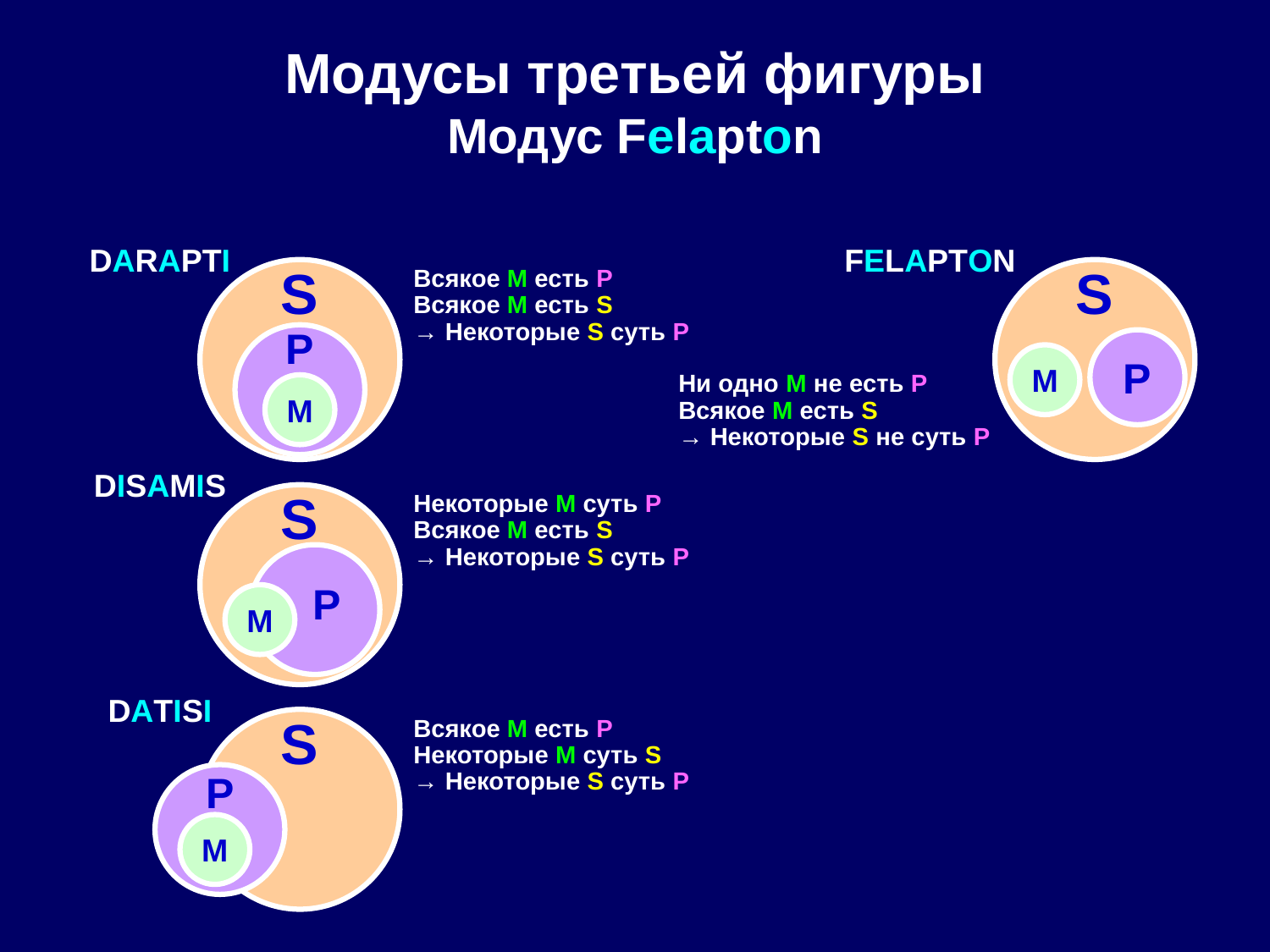

# Модусы третьей фигуры Модус Felapton
DARAPTI
FELAPTON
S
S
Всякое M есть P
Всякое M есть S
→ Некоторые S суть P
P
P
M
Ни одно M не есть P
Всякое M есть S
→ Некоторые S не суть P
M
DISAMIS
S
Некоторые M суть P
Всякое M есть S
→ Некоторые S суть P
  P
M
DATISI
S
Всякое M есть P
Некоторые M суть S
→ Некоторые S суть P
P
M